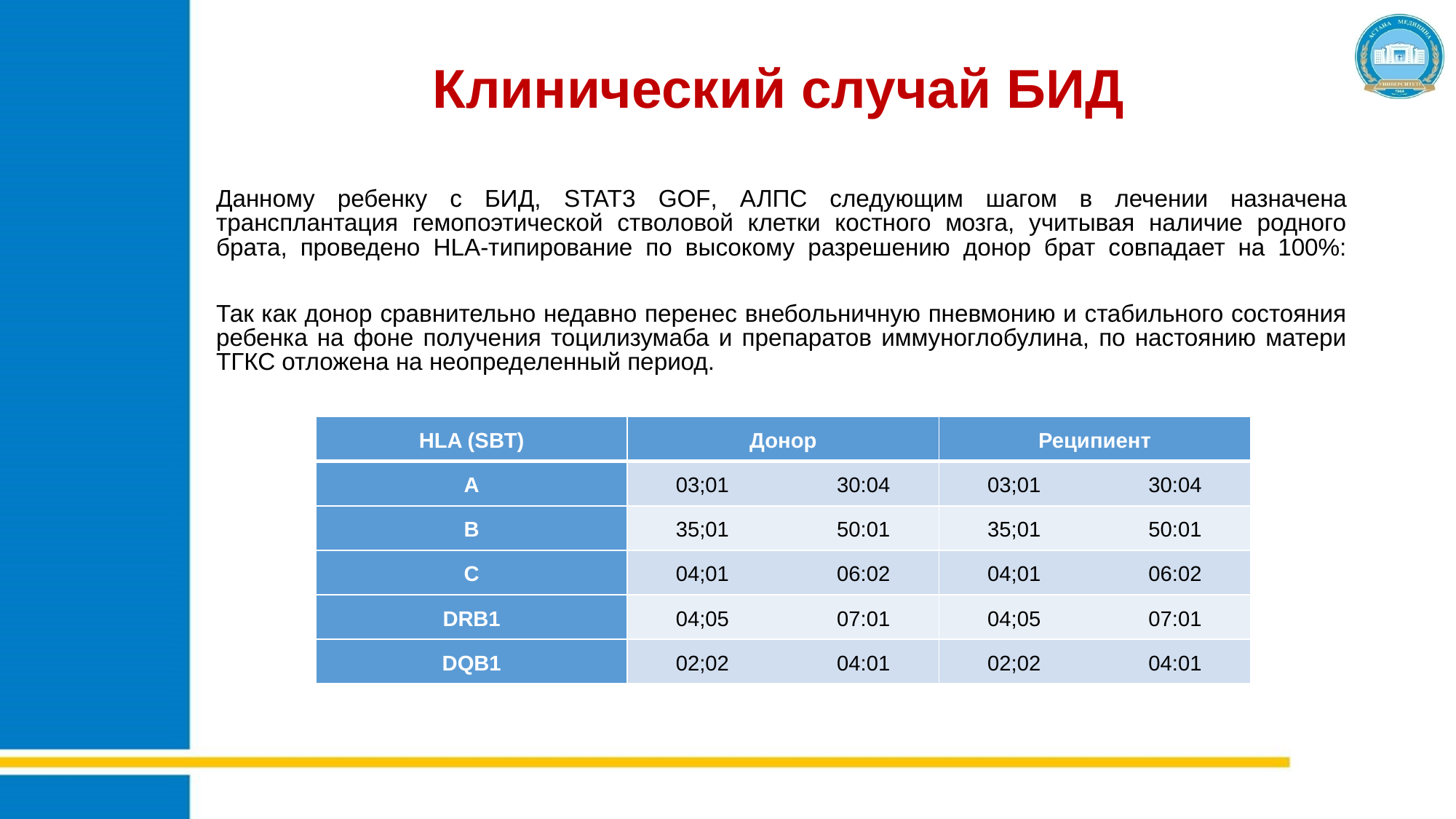

# Клинический случай БИД
Данному ребенку с БИД, STAT3 GOF, АЛПС следующим шагом в лечении назначена трансплантация гемопоэтической стволовой клетки костного мозга, учитывая наличие родного брата, проведено HLA-типирование по высокому разрешению донор брат совпадает на 100%:
Так как донор сравнительно недавно перенес внебольничную пневмонию и стабильного состояния ребенка на фоне получения тоцилизумаба и препаратов иммуноглобулина, по настоянию матери ТГКС отложена на неопределенный период.

| HLA (SBT) | Донор | Реципиент |
| --- | --- | --- |
| A | 03;01 30:04 | 03;01 30:04 |
| B | 35;01 50:01 | 35;01 50:01 |
| C | 04;01 06:02 | 04;01 06:02 |
| DRB1 | 04;05 07:01 | 04;05 07:01 |
| DQB1 | 02;02 04:01 | 02;02 04:01 |